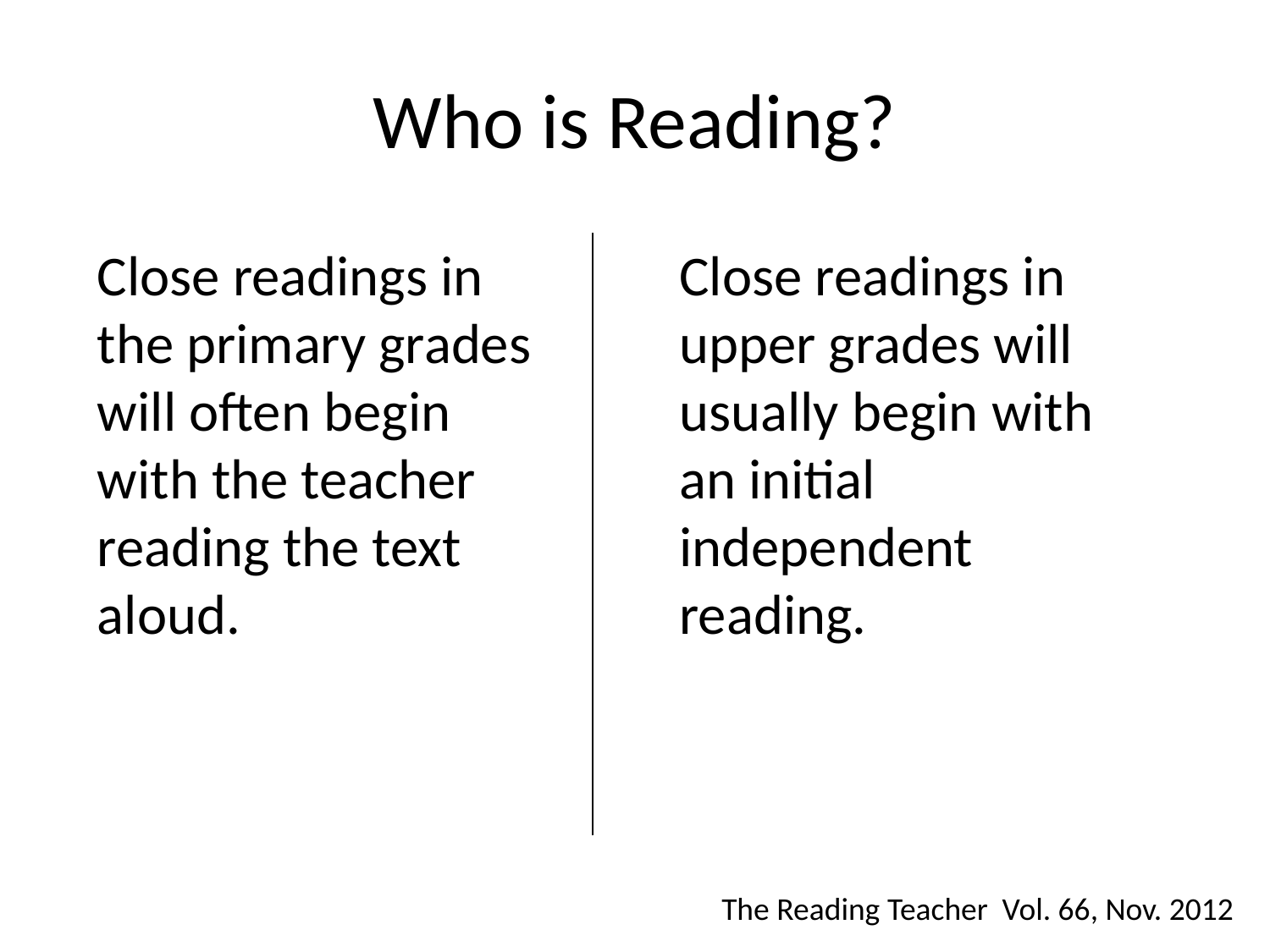

# Who is Reading?
Close readings in the primary grades will often begin with the teacher reading the text aloud.
Close readings in upper grades will usually begin with an initial independent reading.
The Reading Teacher  Vol. 66, Nov. 2012